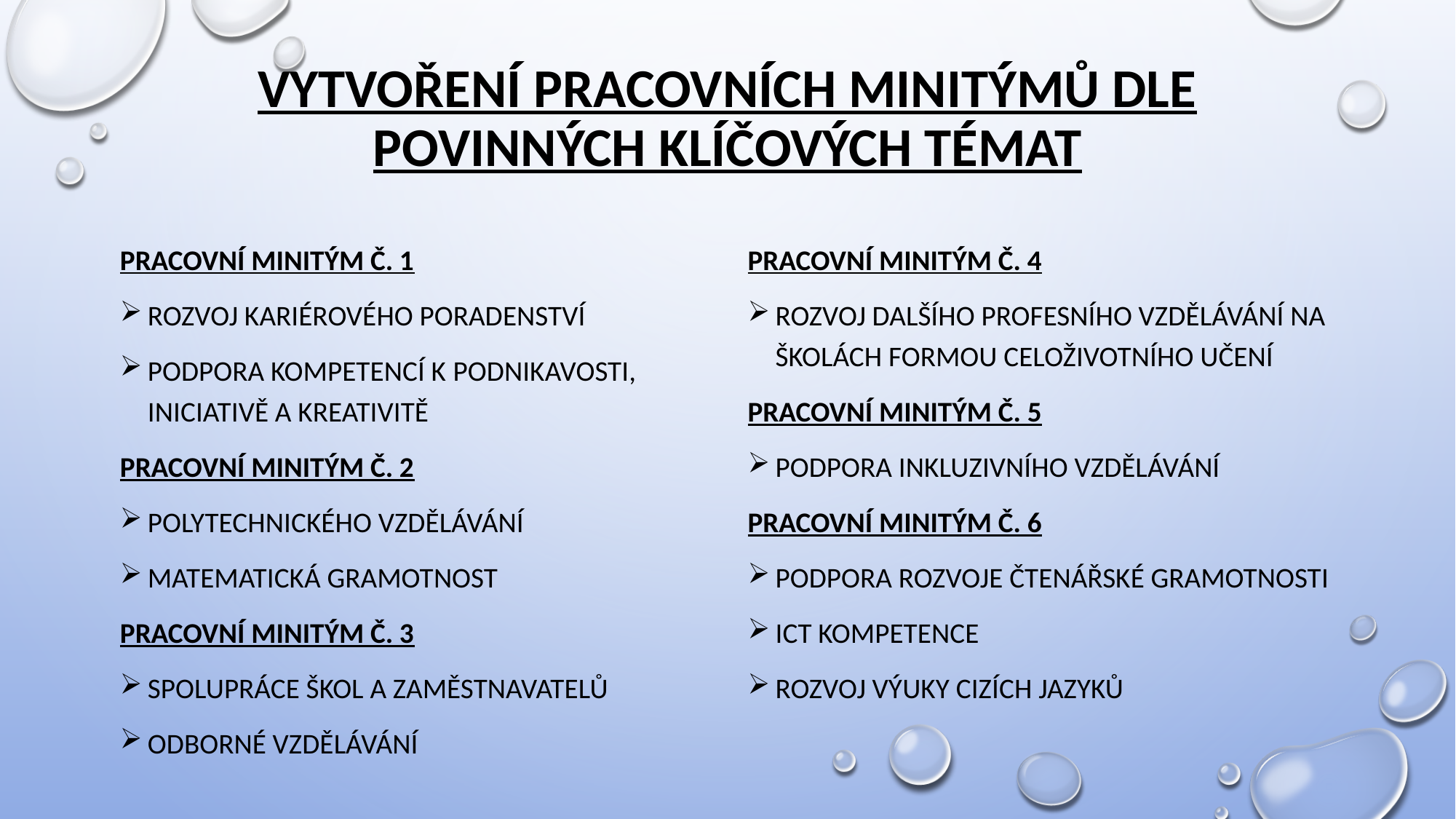

# Vytvoření pracovních minitýmů dle povinných klíčových témat
Pracovní minitým č. 1
rozvoj kariérového poradenství
podpora kompetencí k podnikavosti, iniciativě a kreativitě
Pracovní minitým č. 2
polytechnického vzdělávání
matematická gramotnost
Pracovní minitým č. 3
spolupráce škol a zaměstnavatelů
odborné vzdělávání
Pracovní minitým č. 4
rozvoj dalšího profesního vzdělávání na školách formou celoživotního učení
Pracovní minitým č. 5
podpora inkluzivního vzdělávání
Pracovní minitým č. 6
podpora rozvoje čtenářské gramotnosti
ICT kompetence
rozvoj výuky cizích jazyků